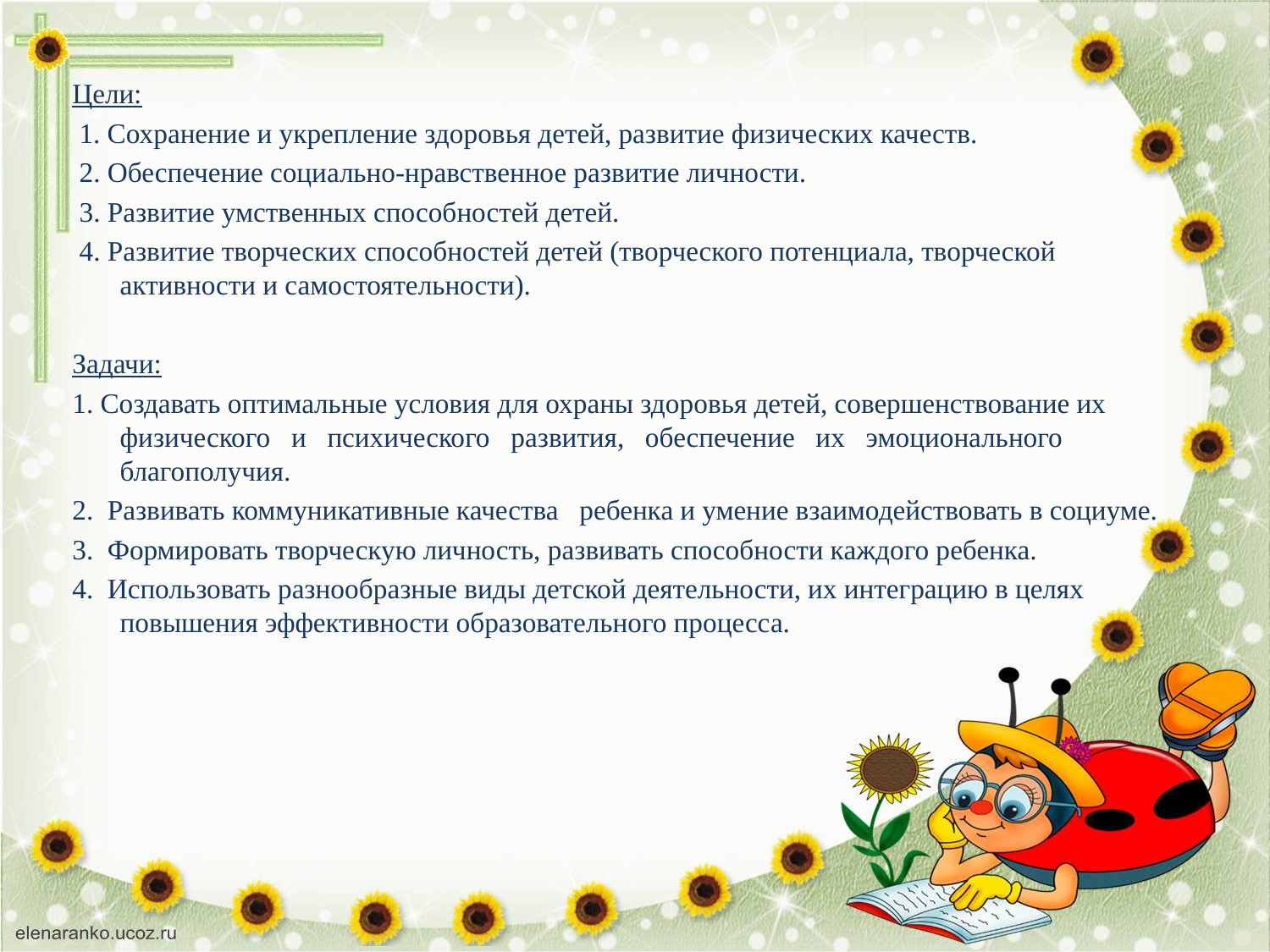

Цели:
 1. Сохранение и укрепление здоровья детей, развитие физических качеств.
 2. Обеспечение социально-нравственное развитие личности.
 3. Развитие умственных способностей детей.
 4. Развитие творческих способностей детей (творческого потенциала, творческой активности и самостоятельности).

Задачи:
1. Создавать оптимальные условия для охраны здоровья детей, совершенствование их физического   и   психического   развития,   обеспечение   их   эмоционального благополучия.
2.  Развивать коммуникативные качества   ребенка и умение взаимодействовать в социуме.
3.  Формировать творческую личность, развивать способности каждого ребенка.
4.  Использовать разнообразные виды детской деятельности, их интеграцию в целях повышения эффективности образовательного процесса.